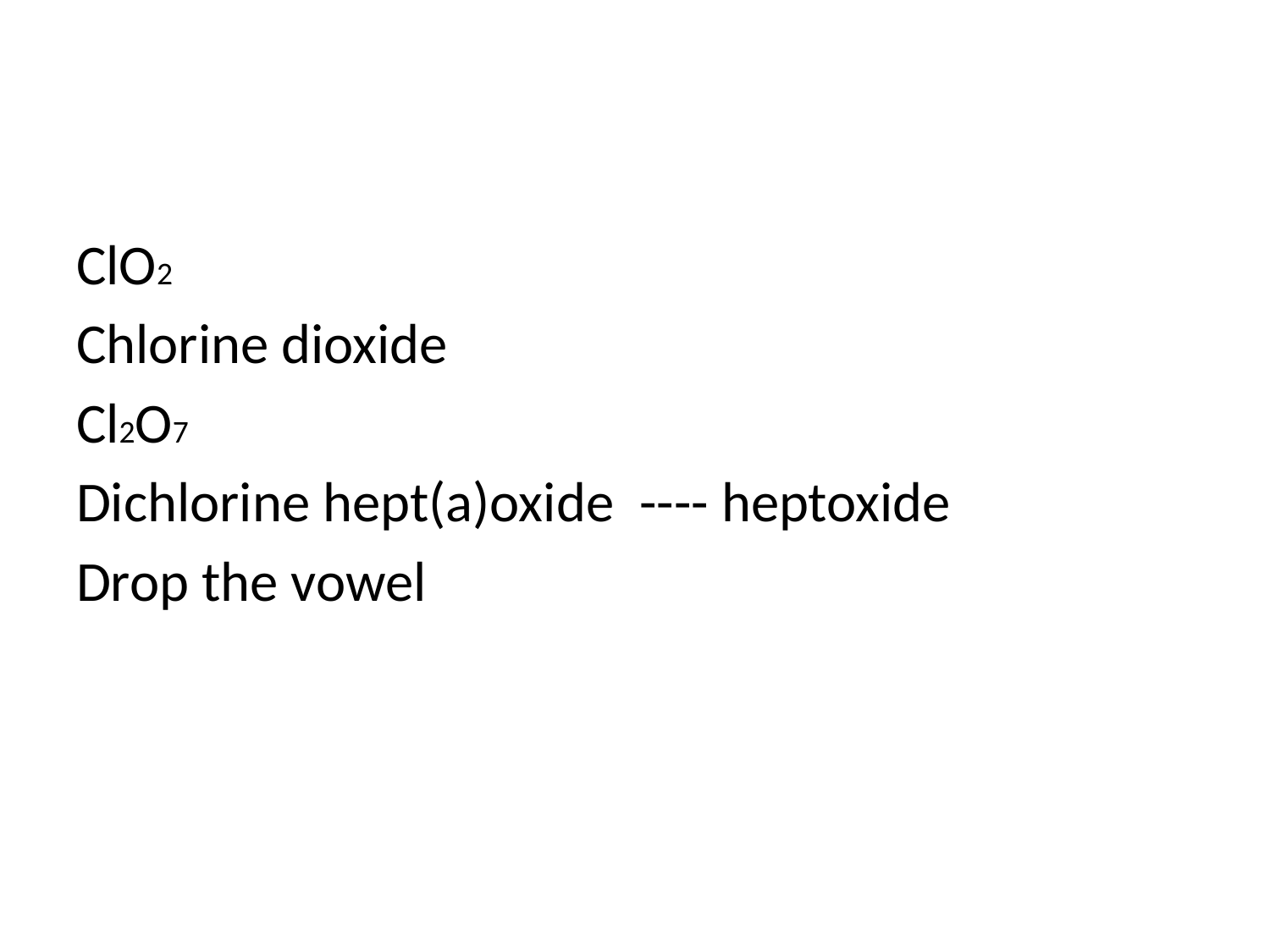

#
ClO2
Chlorine dioxide
Cl2O7
Dichlorine hept(a)oxide  ---- heptoxide
Drop the vowel